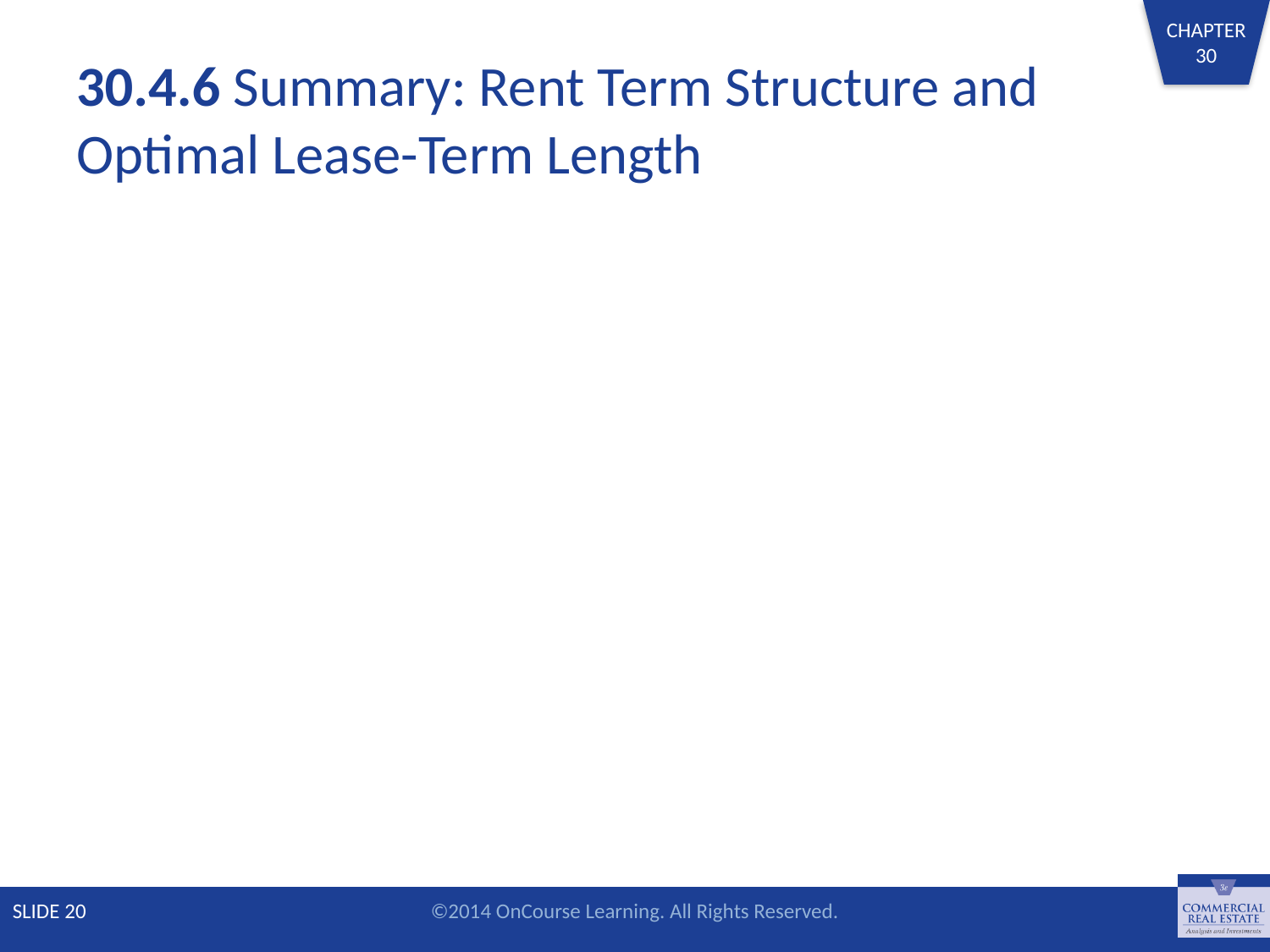

# 30.4.6 Summary: Rent Term Structure and Optimal Lease-Term Length

SLIDE 20